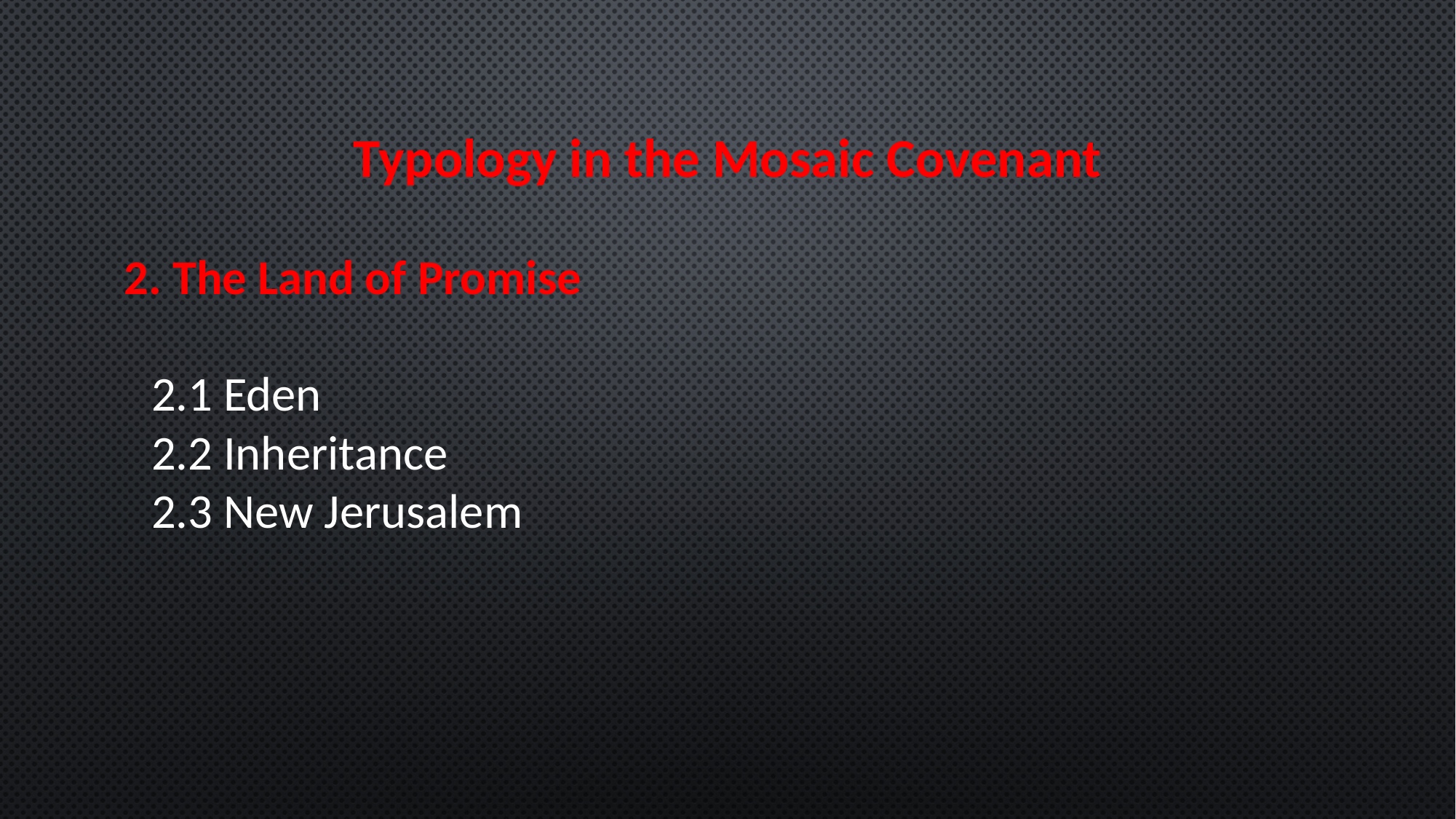

Typology in the Mosaic Covenant

2. The Land of Promise

2.1 Eden
2.2 Inheritance
2.3 New Jerusalem